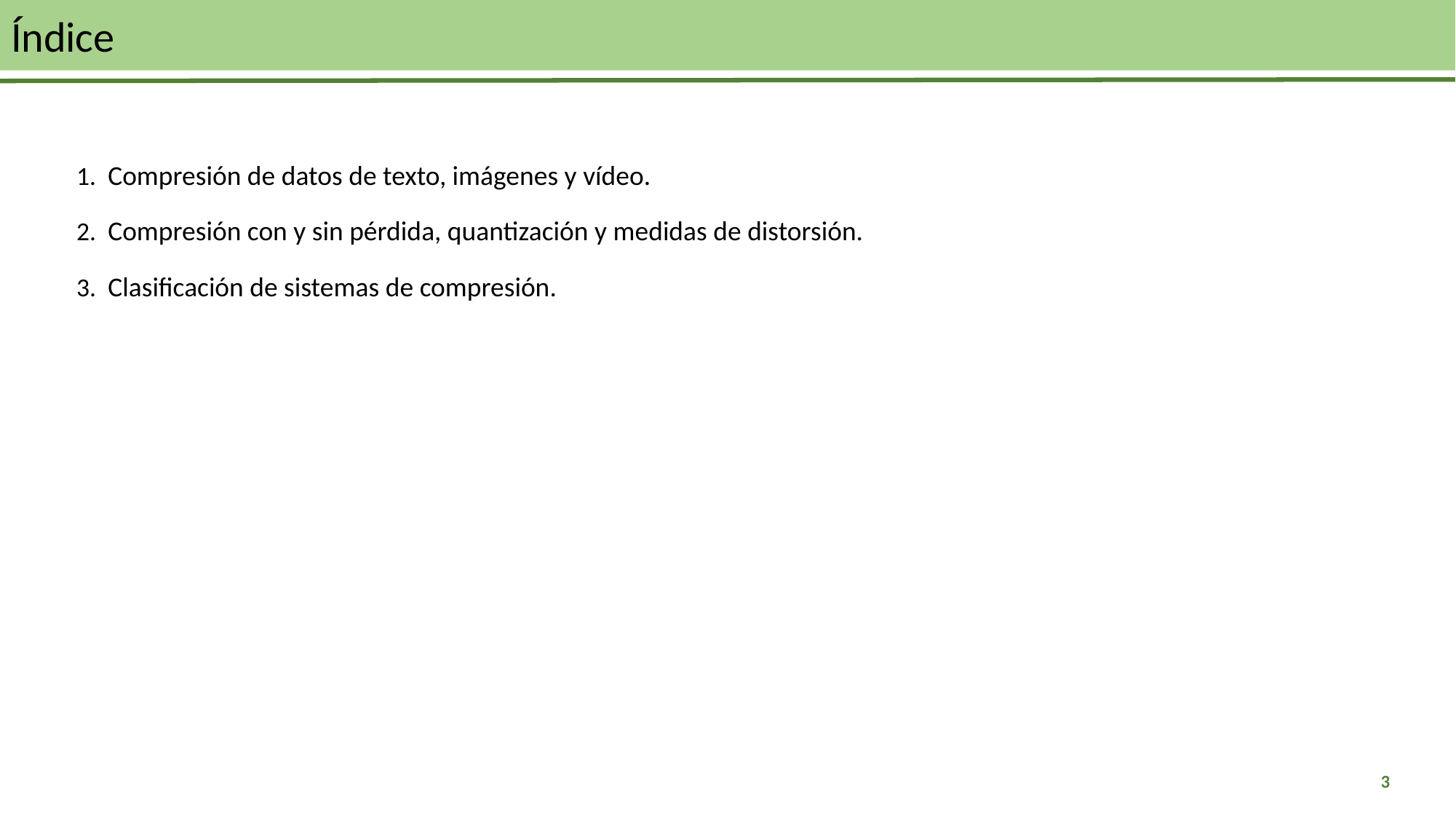

# Índice
Compresión de datos de texto, imágenes y vídeo.
Compresión con y sin pérdida, quantización y medidas de distorsión.
Clasificación de sistemas de compresión.
3